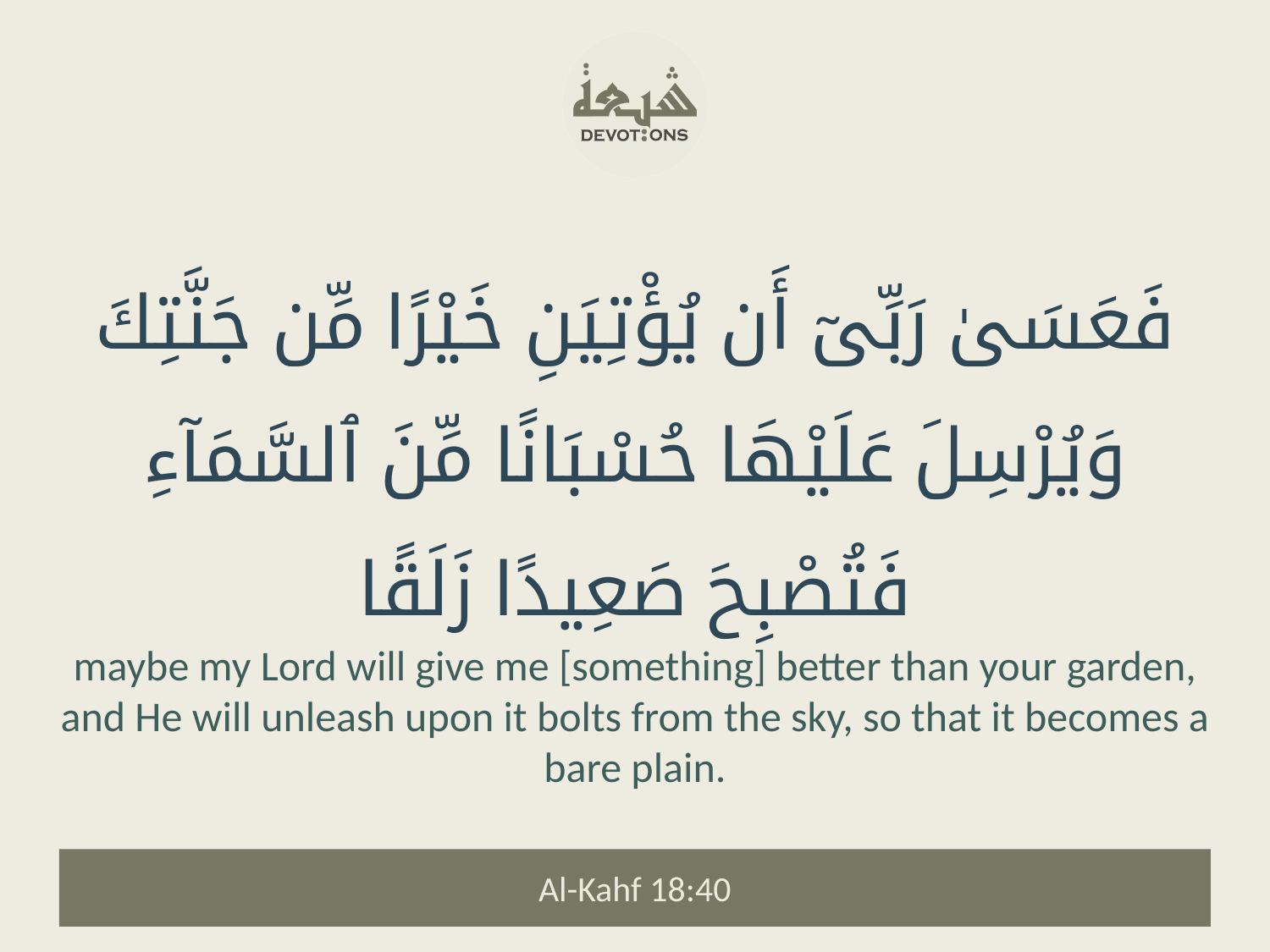

فَعَسَىٰ رَبِّىٓ أَن يُؤْتِيَنِ خَيْرًا مِّن جَنَّتِكَ وَيُرْسِلَ عَلَيْهَا حُسْبَانًا مِّنَ ٱلسَّمَآءِ فَتُصْبِحَ صَعِيدًا زَلَقًا
maybe my Lord will give me [something] better than your garden, and He will unleash upon it bolts from the sky, so that it becomes a bare plain.
Al-Kahf 18:40